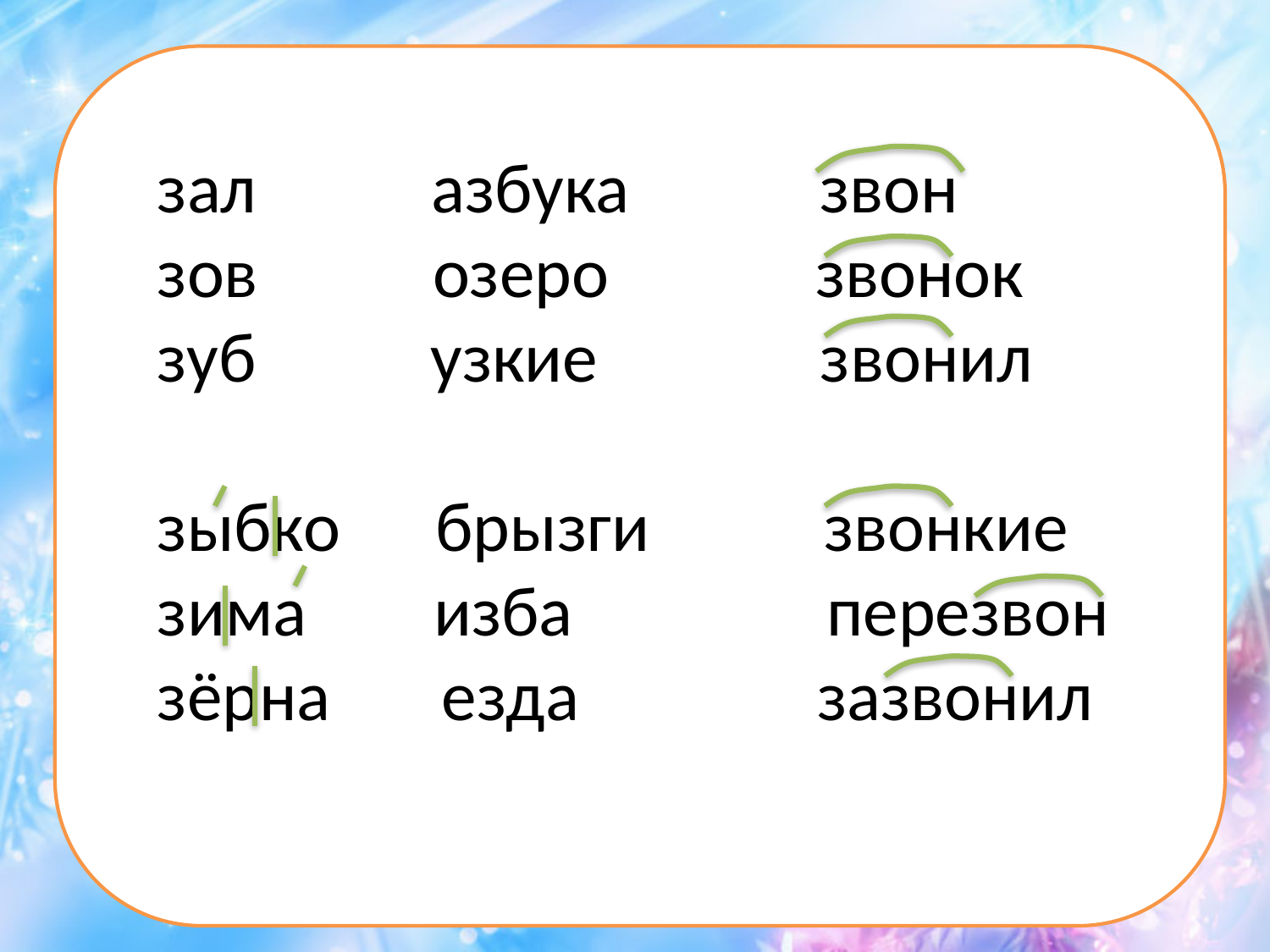

зал           азбука            звон
зов           озеро             звонок
зуб           узкие              звонил

зыбко      брызги           звонкие
зима        изба                перезвон
зёрна       езда               зазвонил